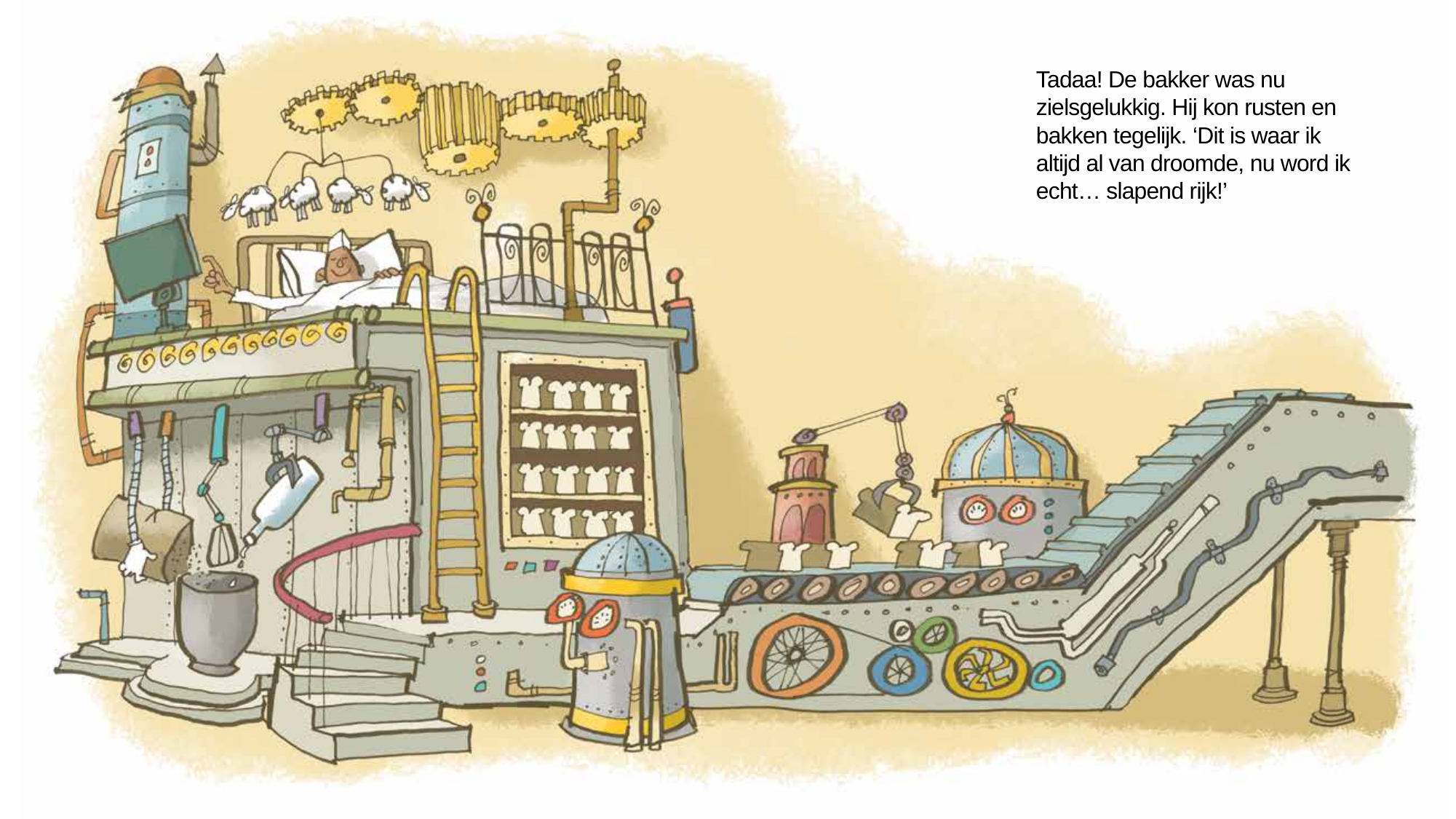

Tadaa! De bakker was nu zielsgelukkig. Hij kon rusten en bakken tegelijk. ‘Dit is waar ik altijd al van droomde, nu word ik echt… slapend rijk!’